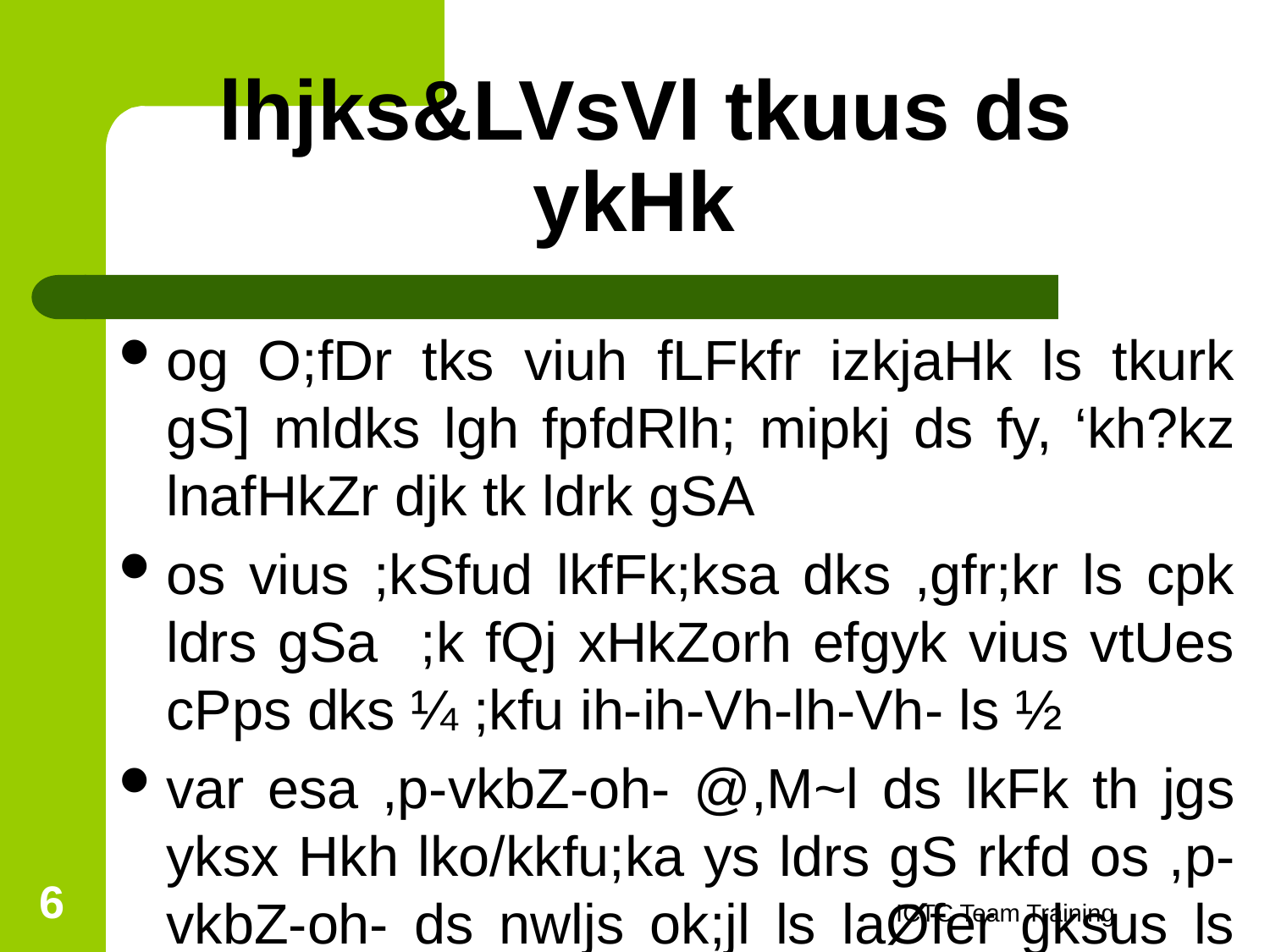

# lhjks&LVsVl tkuus ds ykHk
og O;fDr tks viuh fLFkfr izkjaHk ls tkurk gS] mldks lgh fpfdRlh; mipkj ds fy, ‘kh?kz lnafHkZr djk tk ldrk gSA
os vius ;kSfud lkfFk;ksa dks ,gfr;kr ls cpk ldrs gSa  ;k fQj xHkZorh efgyk vius vtUes cPps dks ¼ ;kfu ih-ih-Vh-lh-Vh- ls ½
var esa ,p-vkbZ-oh- @,M~l ds lkFk th jgs yksx Hkh lko/kkfu;ka ys ldrs gS rkfd os ,p-vkbZ-oh- ds nwljs ok;jl ls laØfer gksus ls cp ldsa A

6
ICTC Team Training